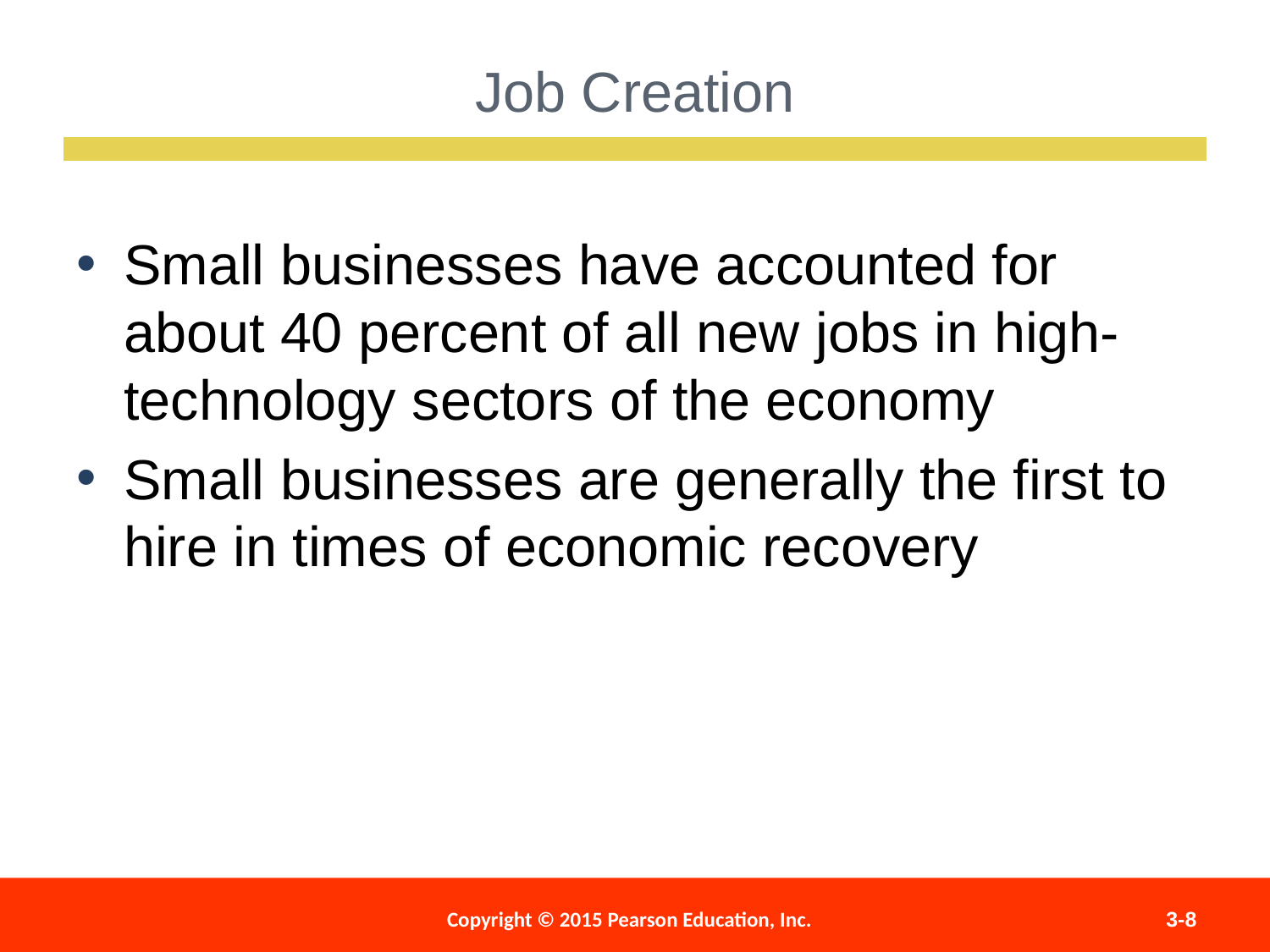

Job Creation
Small businesses have accounted for about 40 percent of all new jobs in high-technology sectors of the economy
Small businesses are generally the first to hire in times of economic recovery